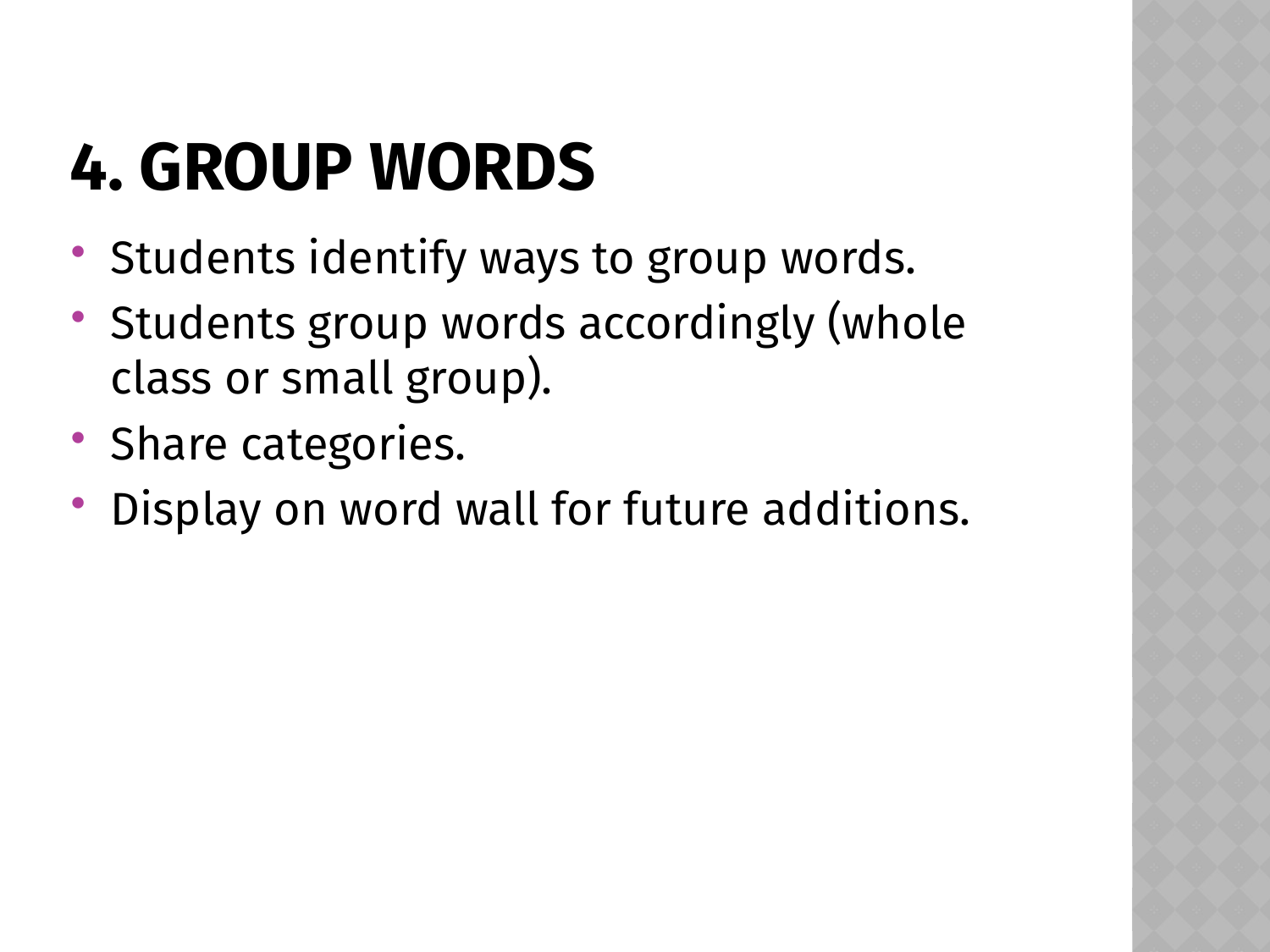

# 4. Group Words
Students identify ways to group words.
Students group words accordingly (whole class or small group).
Share categories.
Display on word wall for future additions.